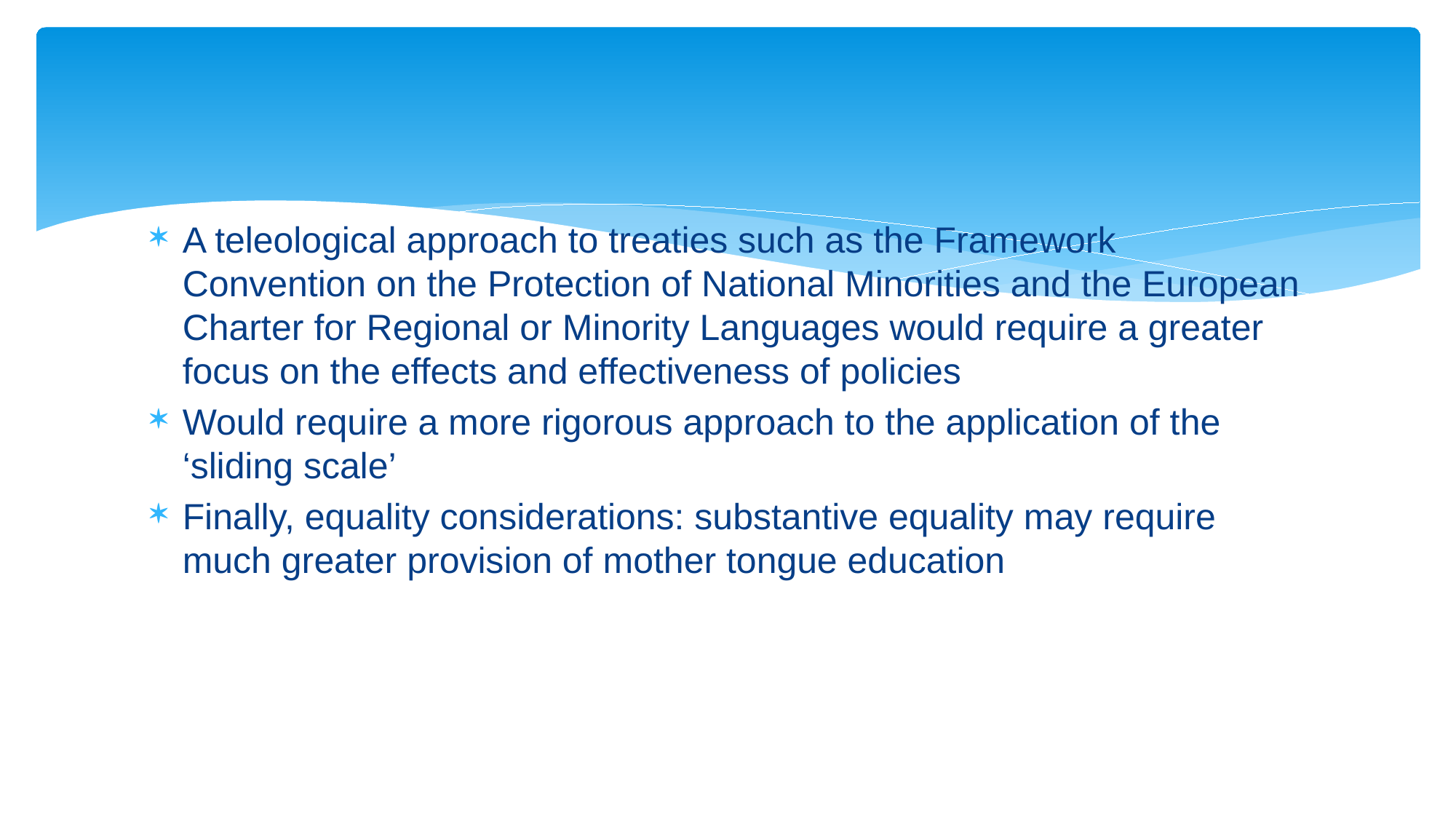

#
A teleological approach to treaties such as the Framework Convention on the Protection of National Minorities and the European Charter for Regional or Minority Languages would require a greater focus on the effects and effectiveness of policies
Would require a more rigorous approach to the application of the ‘sliding scale’
Finally, equality considerations: substantive equality may require much greater provision of mother tongue education